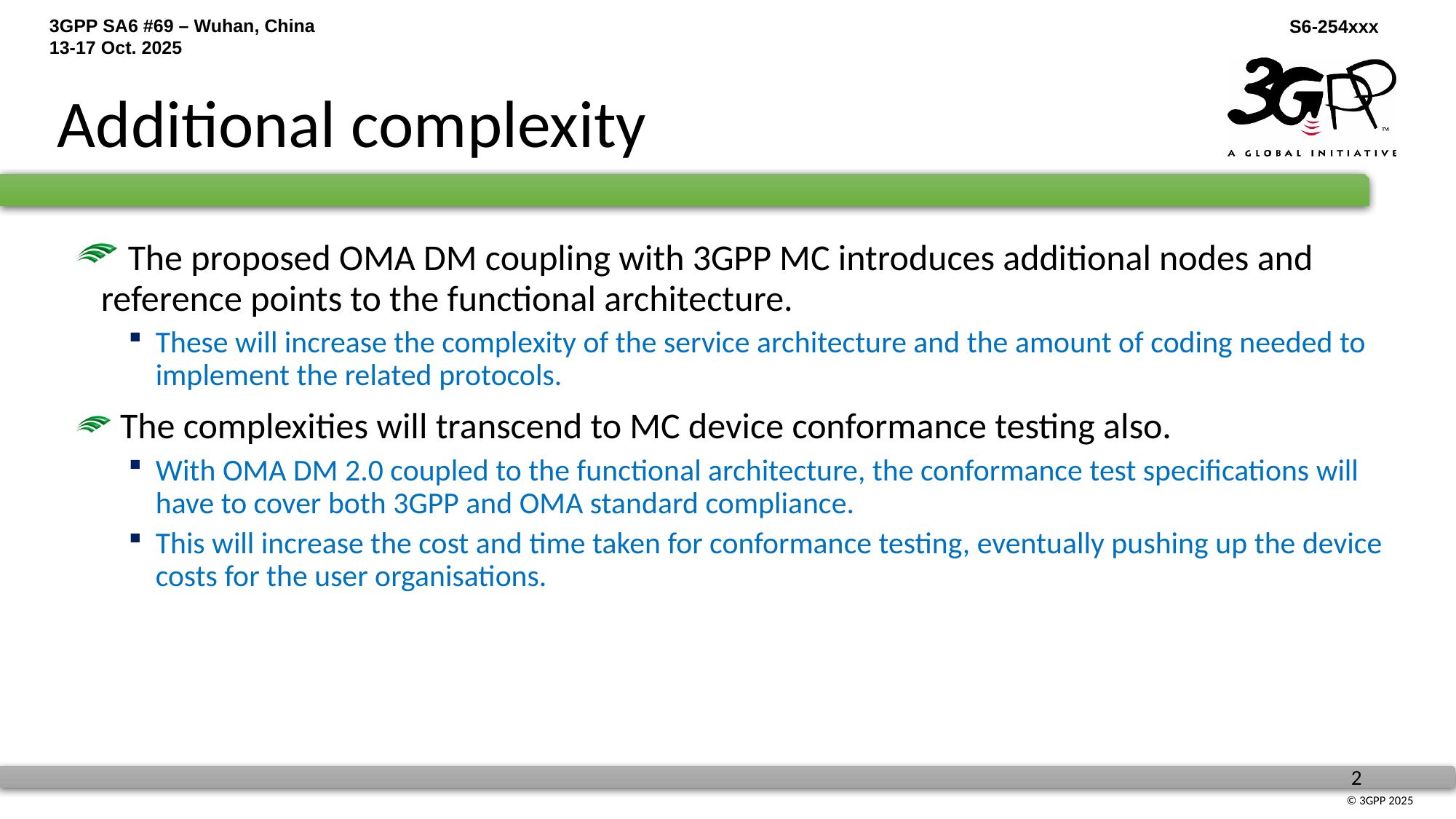

# Additional complexity
 The proposed OMA DM coupling with 3GPP MC introduces additional nodes and reference points to the functional architecture.
These will increase the complexity of the service architecture and the amount of coding needed to implement the related protocols.
 The complexities will transcend to MC device conformance testing also.
With OMA DM 2.0 coupled to the functional architecture, the conformance test specifications will have to cover both 3GPP and OMA standard compliance.
This will increase the cost and time taken for conformance testing, eventually pushing up the device costs for the user organisations.